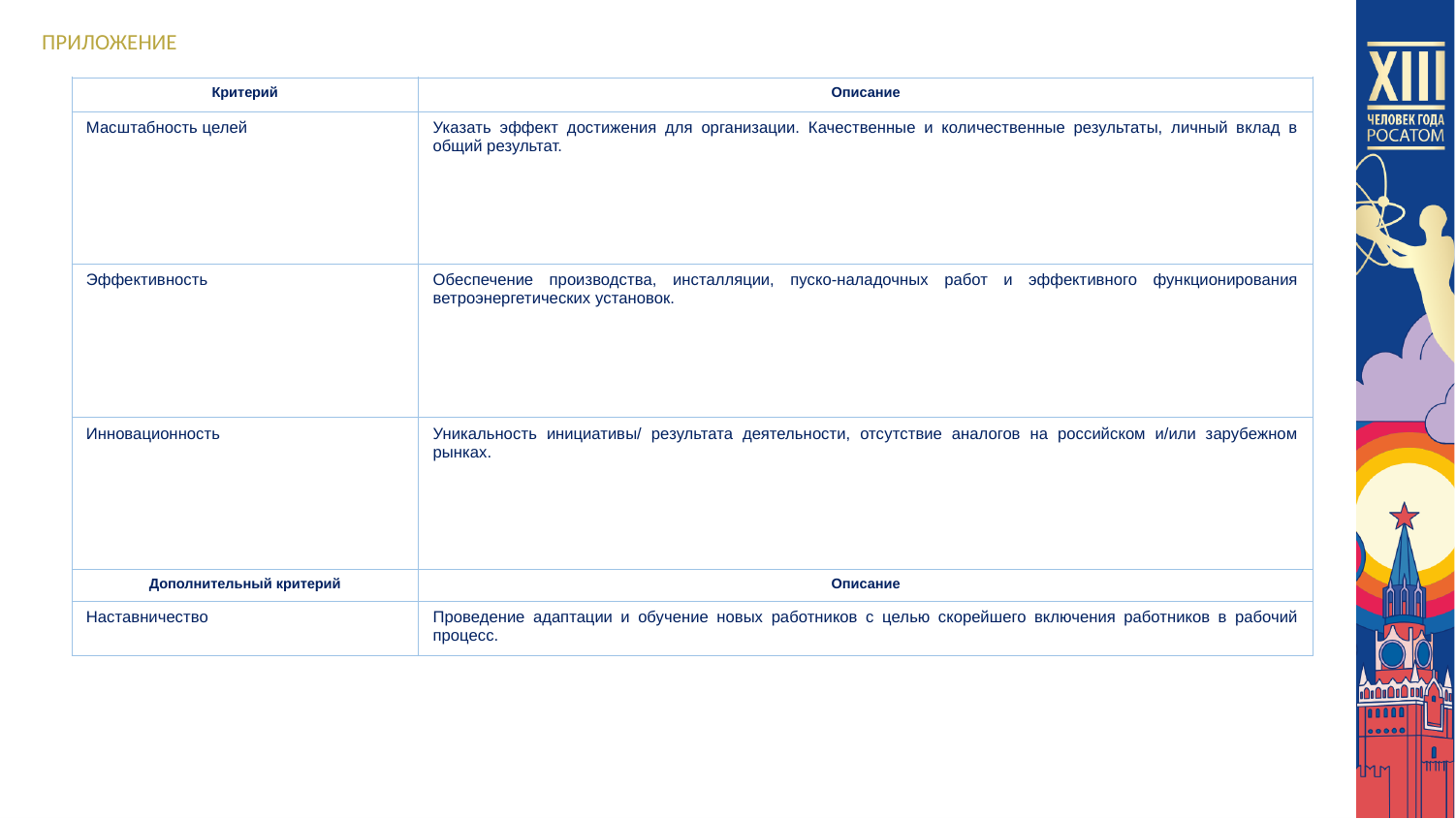

ПРИЛОЖЕНИЕ
| Критерий | Описание |
| --- | --- |
| Масштабность целей | Указать эффект достижения для организации. Качественные и количественные результаты, личный вклад в общий результат. |
| Эффективность | Обеспечение производства, инсталляции, пуско-наладочных работ и эффективного функционирования ветроэнергетических установок. |
| Инновационность | Уникальность инициативы/ результата деятельности, отсутствие аналогов на российском и/или зарубежном рынках. |
| Дополнительный критерий | Описание |
| Наставничество | Проведение адаптации и обучение новых работников с целью скорейшего включения работников в рабочий процесс. |